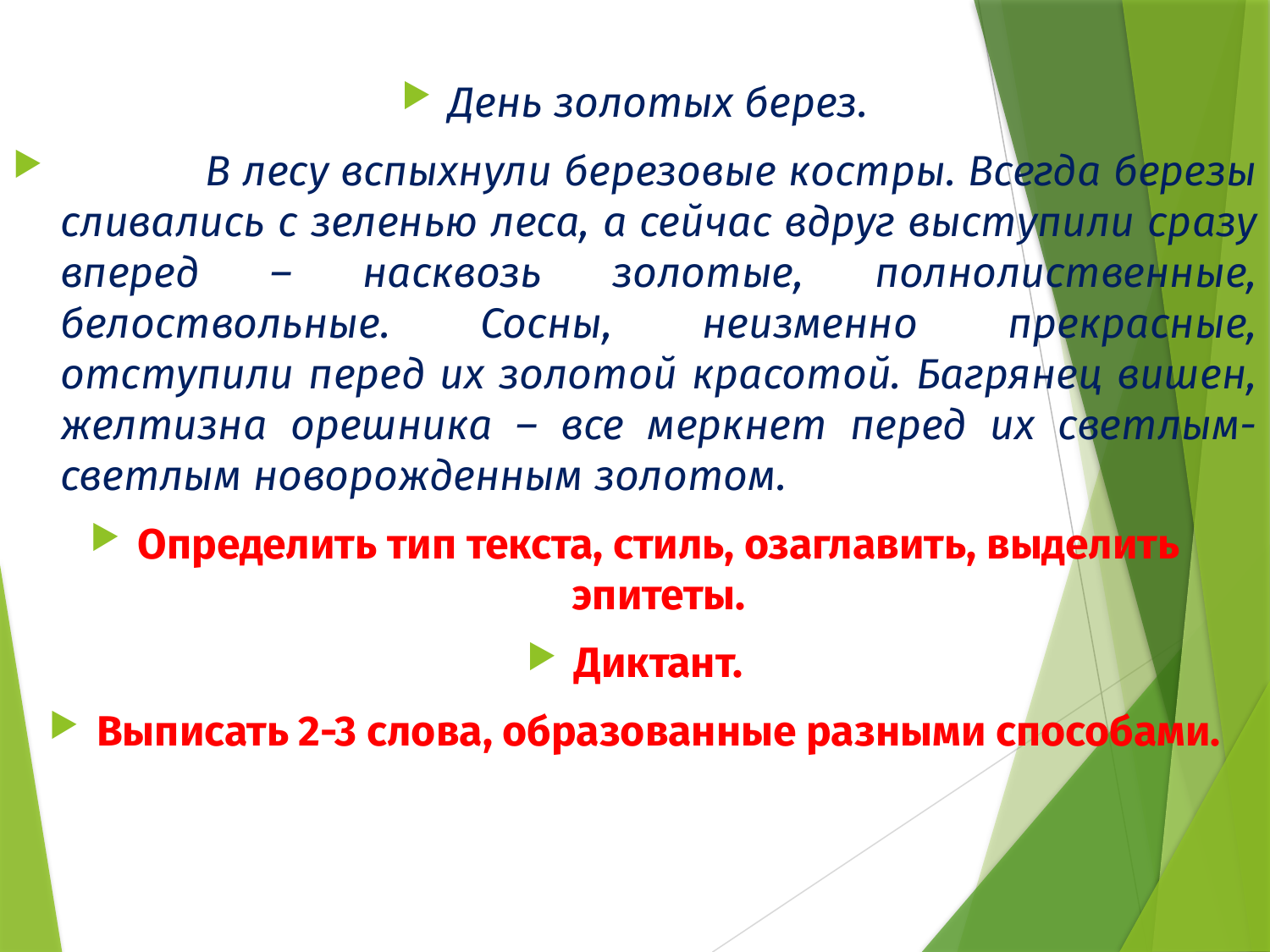

День золотых берез.
            В лесу вспыхнули березовые костры. Всегда березы сливались с зеленью леса, а сейчас вдруг выступили сразу вперед – насквозь золотые, полнолиственные, белоствольные. Сосны, неизменно прекрасные, отступили перед их золотой красотой. Багрянец вишен, желтизна орешника – все меркнет перед их светлым-светлым новорожденным золотом.
Определить тип текста, стиль, озаглавить, выделить эпитеты.
Диктант.
Выписать 2-3 слова, образованные разными способами.